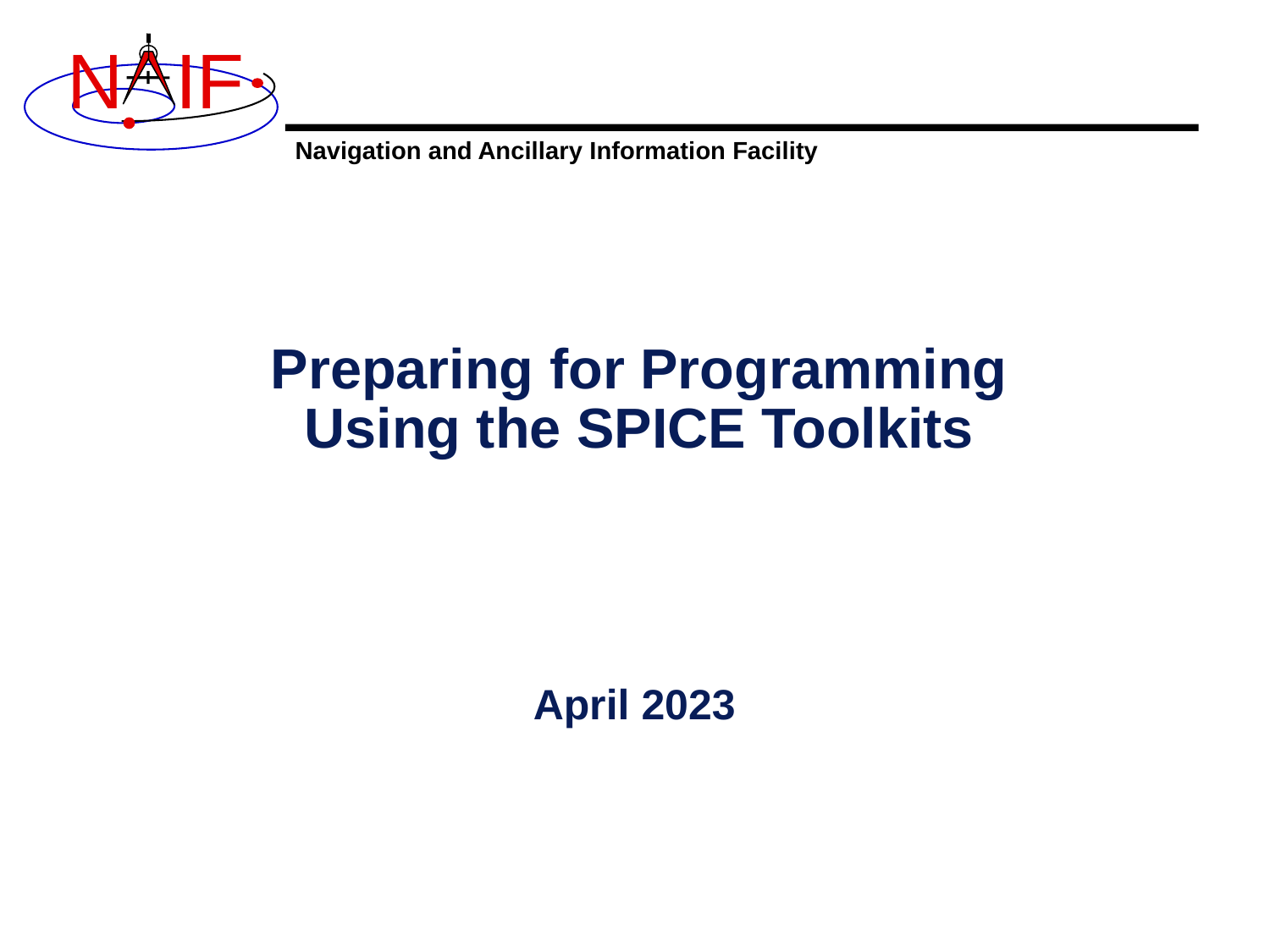

# Preparing for Programming Using the SPICE Toolkits
April 2023